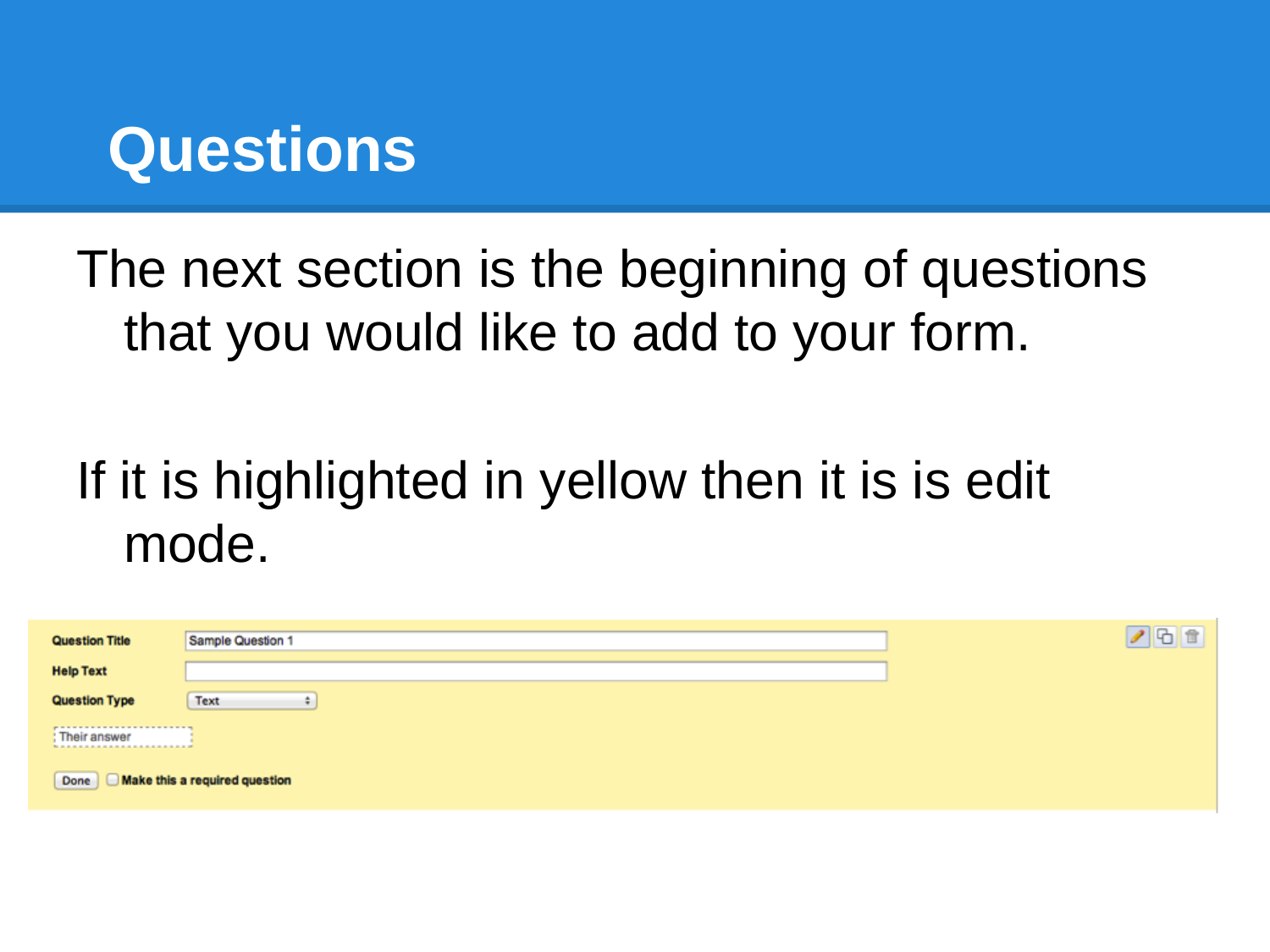

# Questions
The next section is the beginning of questions that you would like to add to your form.

If it is highlighted in yellow then it is is edit mode.